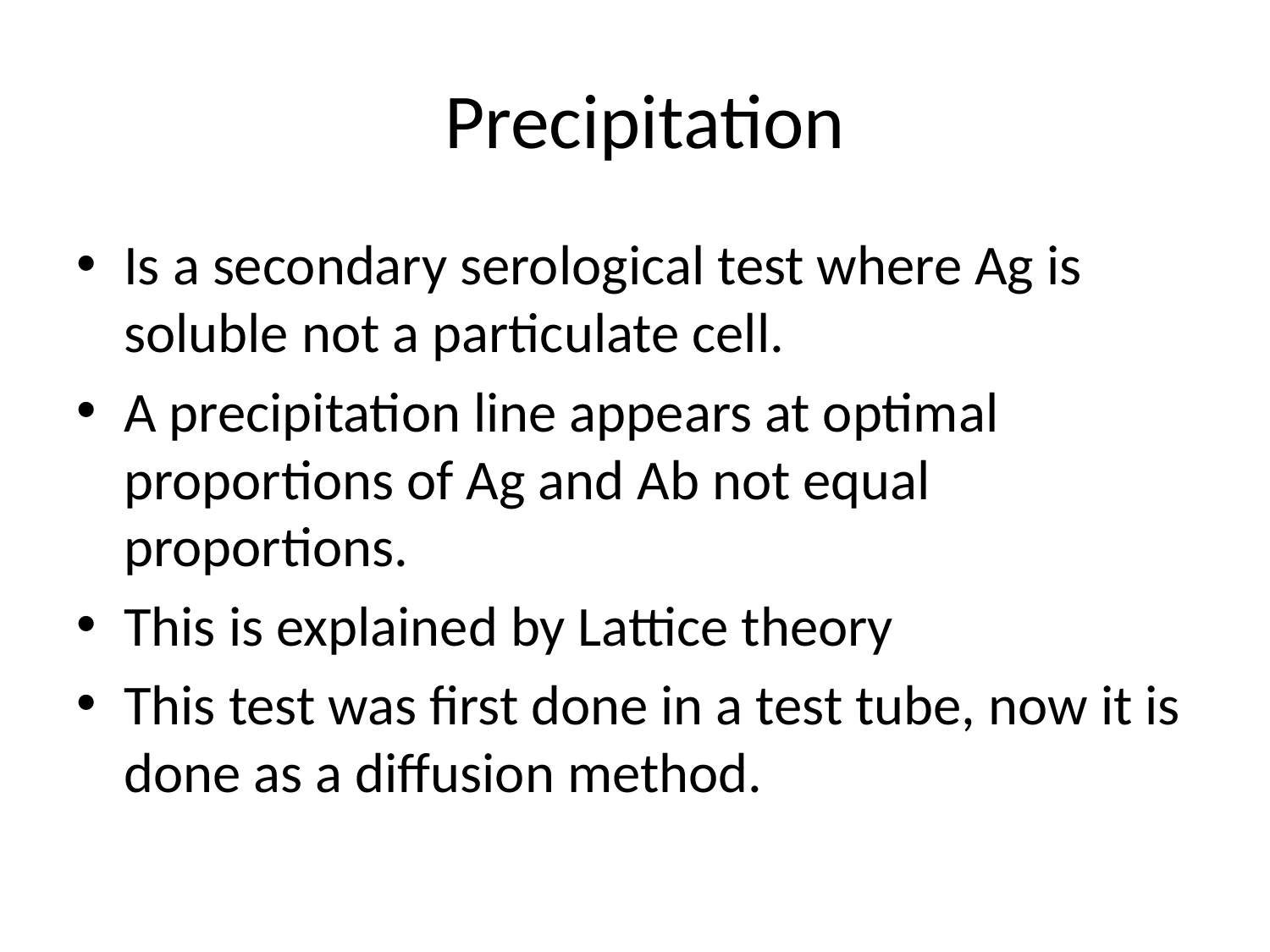

# Precipitation
Is a secondary serological test where Ag is soluble not a particulate cell.
A precipitation line appears at optimal proportions of Ag and Ab not equal proportions.
This is explained by Lattice theory
This test was first done in a test tube, now it is done as a diffusion method.